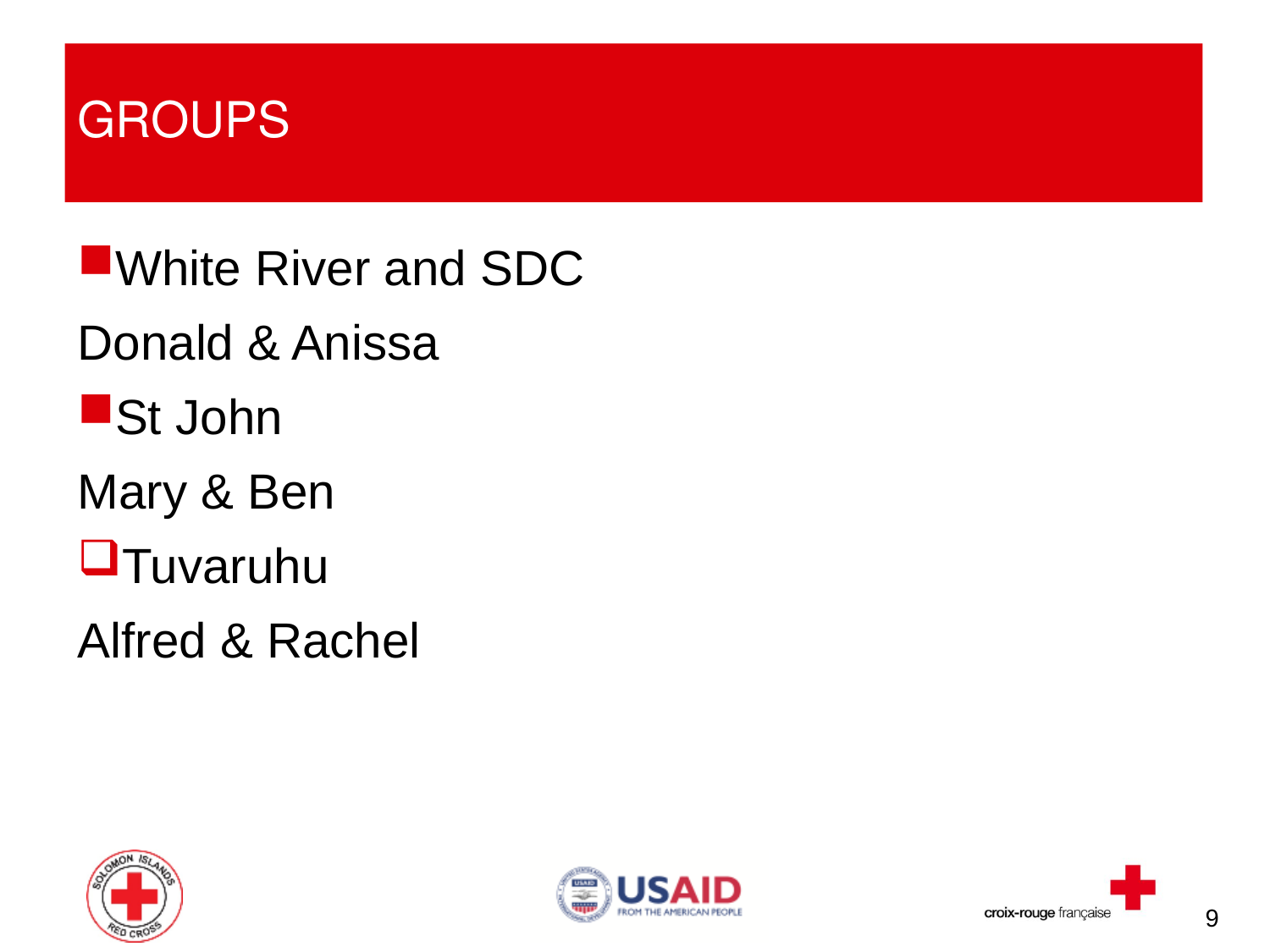

# Groups
White River and SDC
Donald & Anissa
St John
Mary & Ben
Tuvaruhu
Alfred & Rachel
9